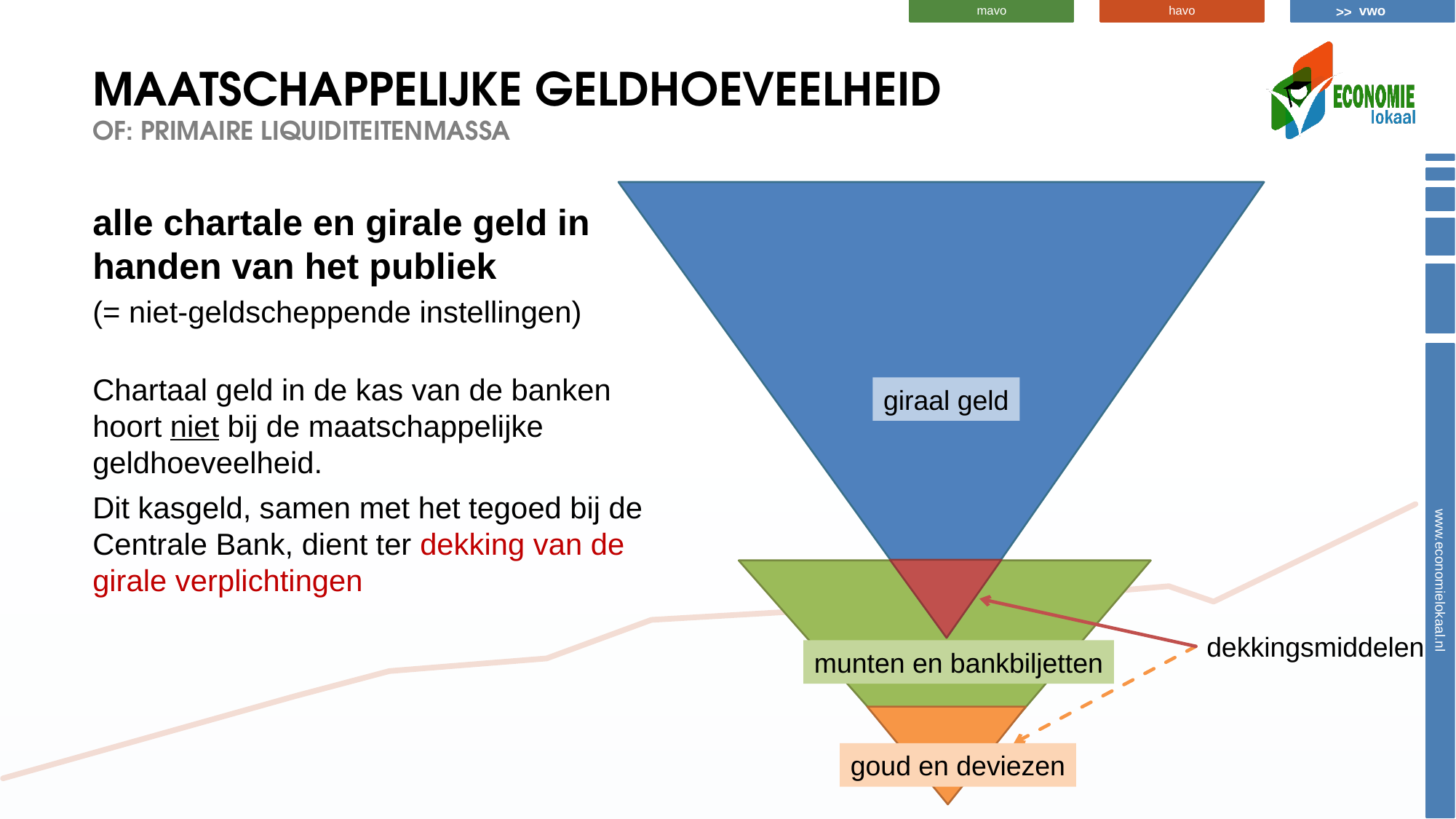

# Maatschappelijke geldhoeveelheid OF: primaire liquiditeitenmassa

alle chartale en girale geld in handen van het publiek
(= niet-geldscheppende instellingen)
Chartaal geld in de kas van de banken hoort niet bij de maatschappelijke geldhoeveelheid.
Dit kasgeld, samen met het tegoed bij de Centrale Bank, dient ter dekking van de girale verplichtingen

giraal geld

dekkingsmiddelen
munten en bankbiljetten

goud en deviezen